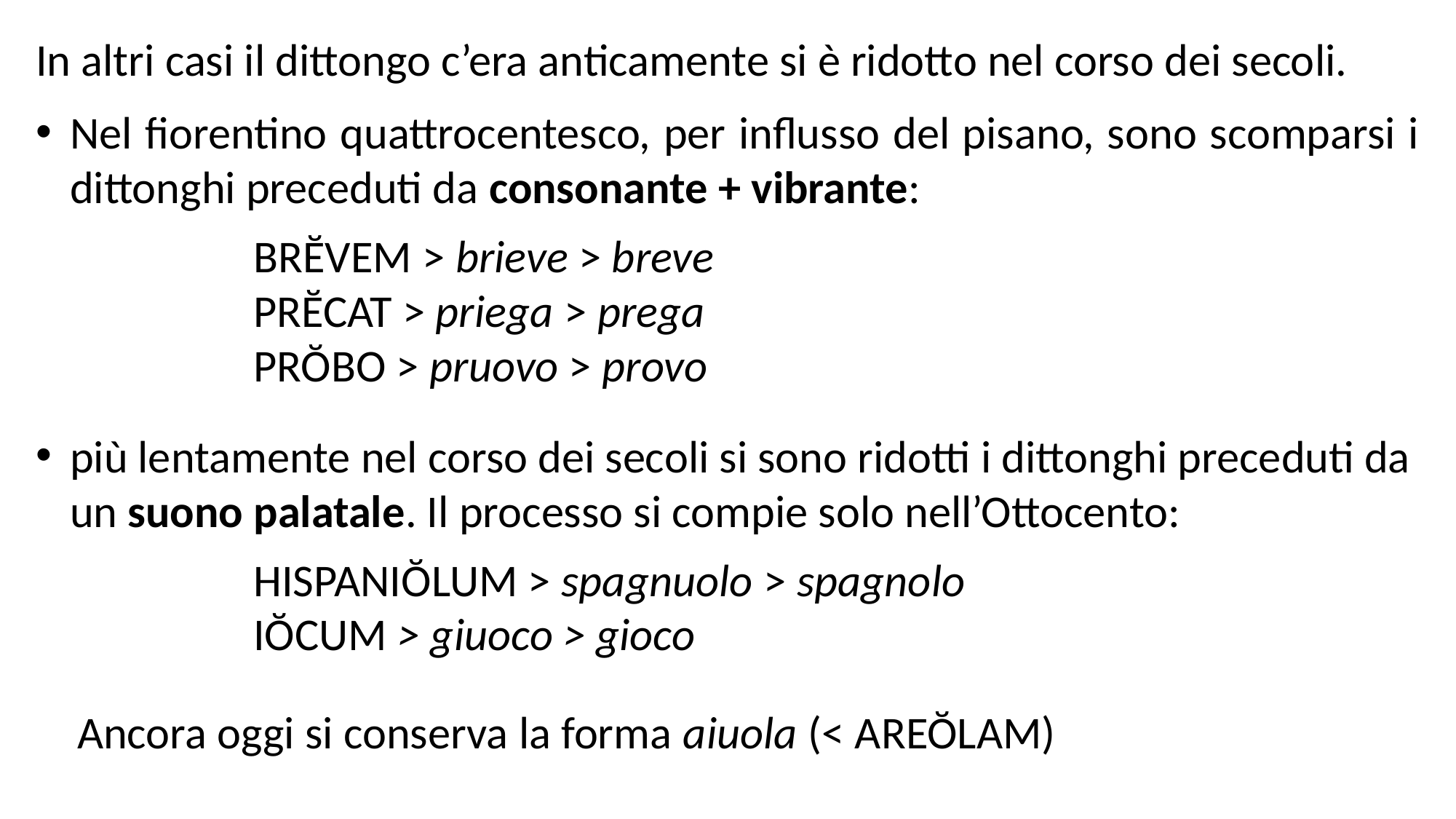

In altri casi il dittongo c’era anticamente si è ridotto nel corso dei secoli.

Nel fiorentino quattrocentesco, per influsso del pisano, sono scomparsi i dittonghi preceduti da consonante + vibrante:

                     BRĔVEM > brieve > breve
                     PRĔCAT > priega > prega
                     PRŎBO > pruovo > provo

più lentamente nel corso dei secoli si sono ridotti i dittonghi preceduti da un suono palatale. Il processo si compie solo nell’Ottocento:

                     HISPANIŎLUM > spagnuolo > spagnolo
                     IŎCUM > giuoco > gioco

    Ancora oggi si conserva la forma aiuola (< AREŎLAM)